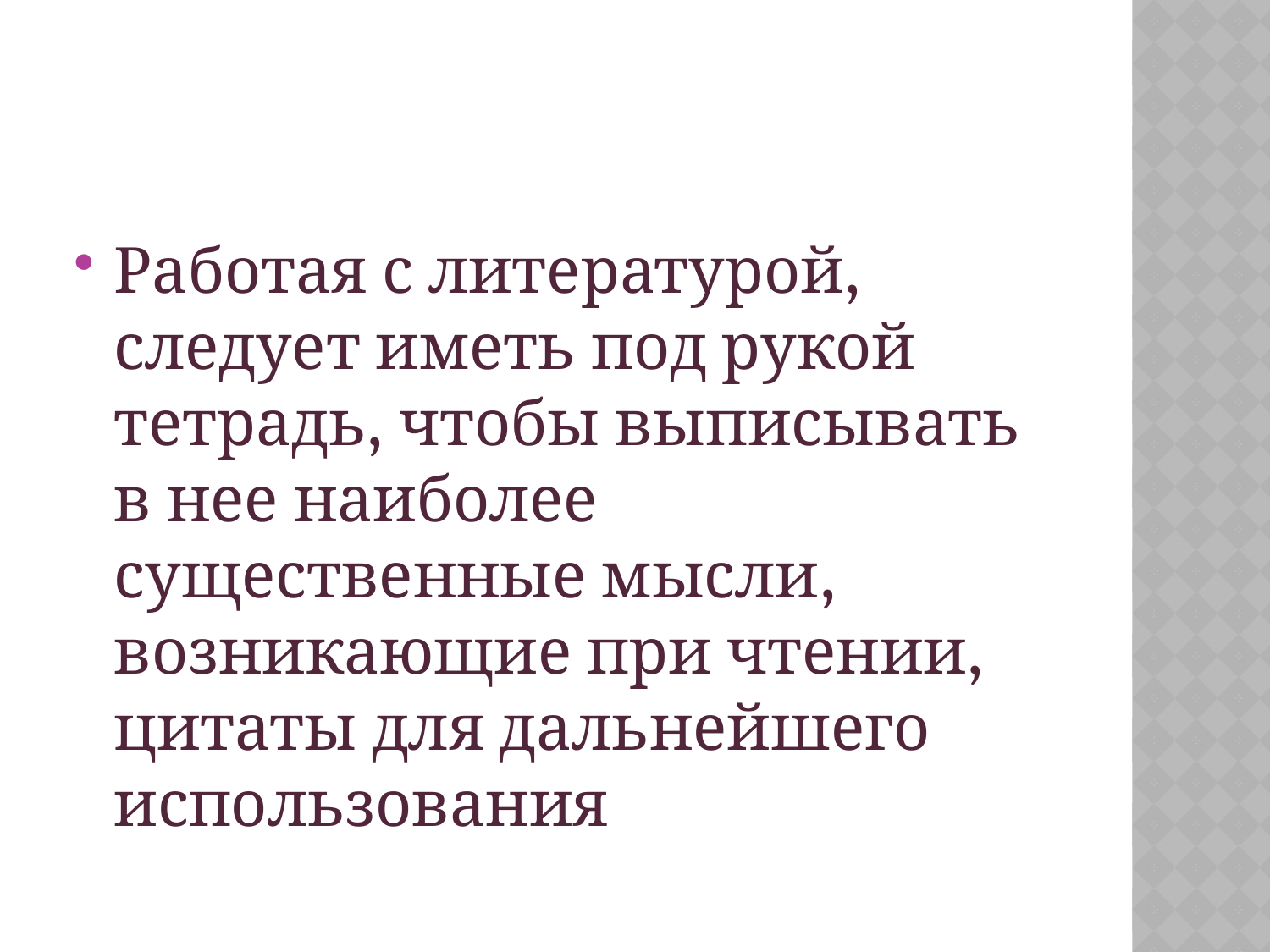

#
Работая с литературой, следует иметь под рукой тетрадь, чтобы выписывать в нее наиболее существенные мысли, возникающие при чтении, цитаты для дальнейшего использования